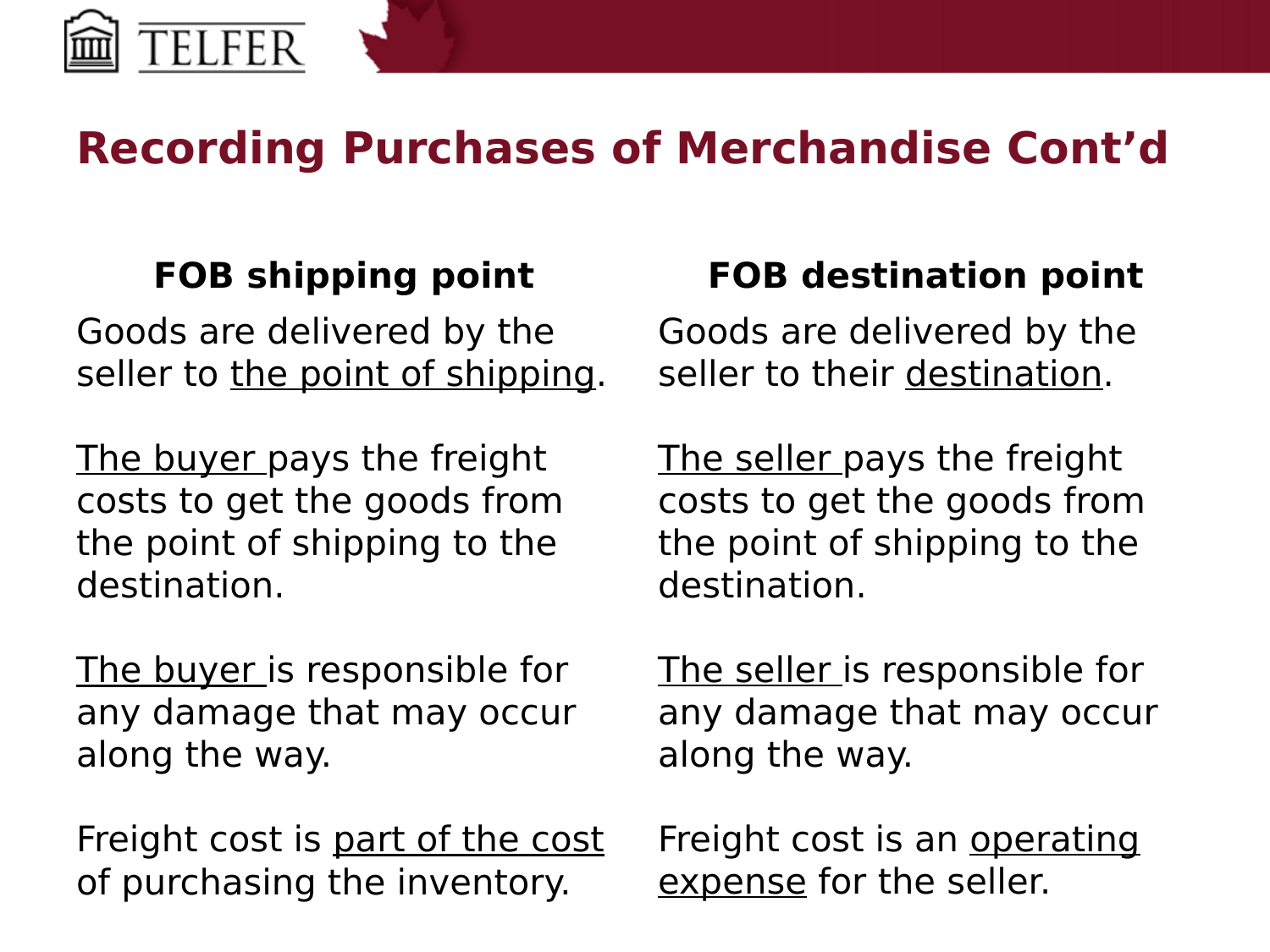

# Recording Purchases of Merchandise Cont’d

FOB shipping point

FOB destination point
Goods are delivered by the seller to the point of shipping.

The buyer pays the freight costs to get the goods from the point of shipping to the destination.

The buyer is responsible for any damage that may occur along the way.

Freight cost is part of the cost of purchasing the inventory.

Goods are delivered by the seller to their destination.

The seller pays the freight costs to get the goods from the point of shipping to the destination.

The seller is responsible for any damage that may occur along the way.

Freight cost is an operating expense for the seller.